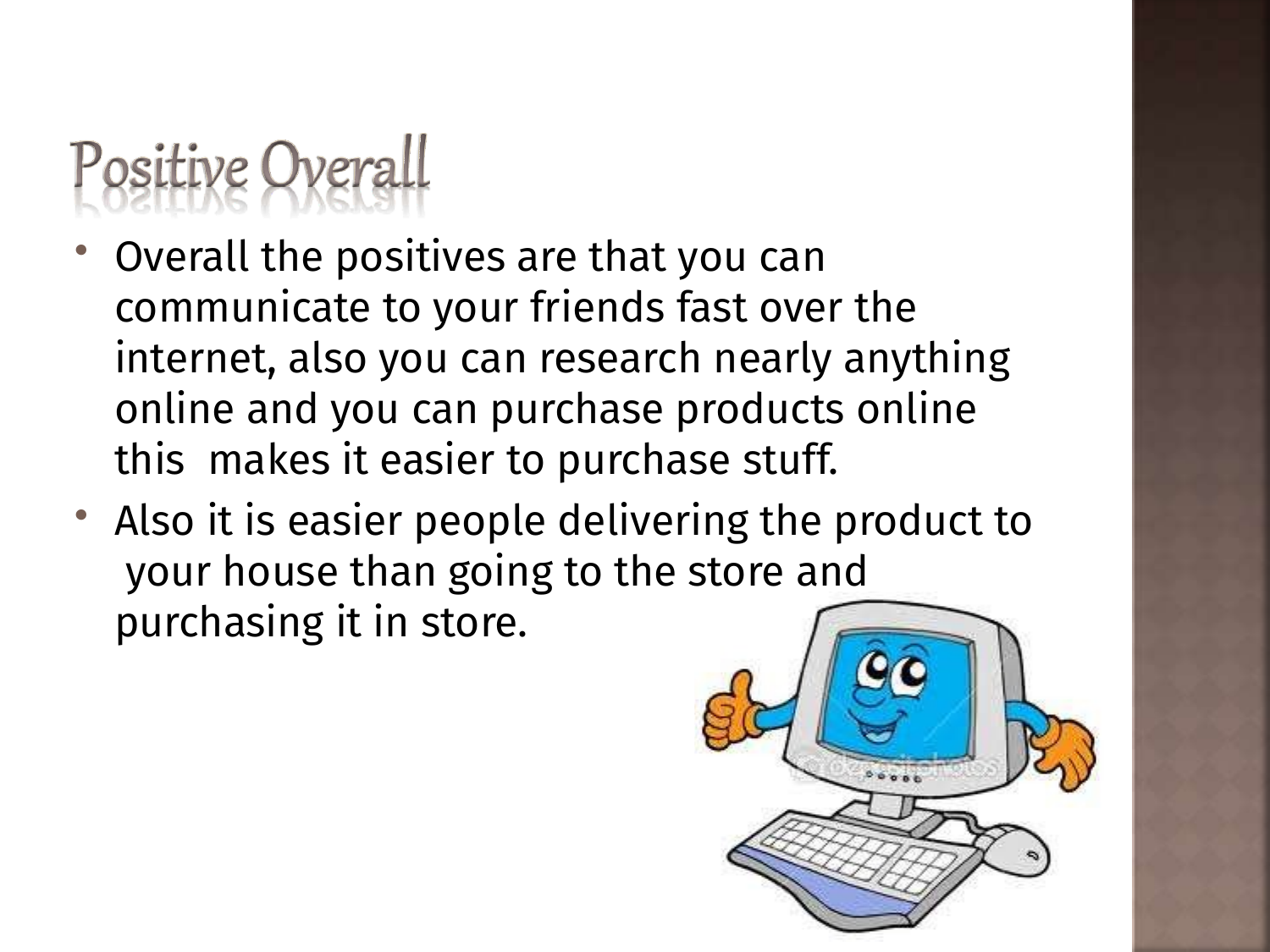

Overall the positives are that you can  communicate to your friends fast over the  internet, also you can research nearly anything  online and you can purchase products online this  makes it easier to purchase stuff.
Also it is easier people delivering the product to  your house than going to the store and  purchasing it in store.